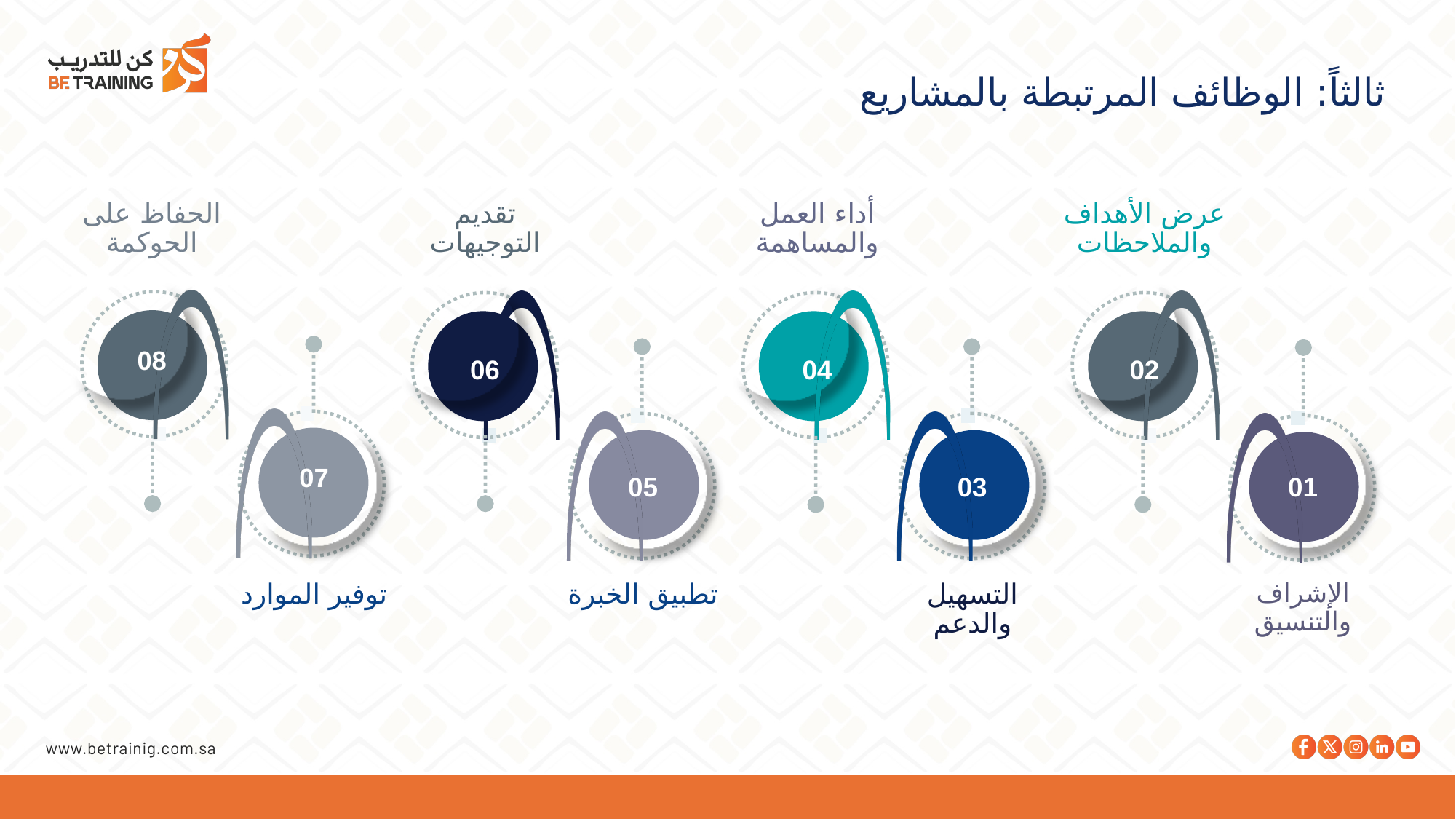

ثالثاً: الوظائف المرتبطة بالمشاريع
الحفاظ على الحوكمة
تقديم التوجيهات
أداء العمل والمساهمة
عرض الأهداف والملاحظات

08
06
04
02

07
05
03
01
توفير الموارد
تطبيق الخبرة
التسهيل والدعم
الإشراف والتنسيق